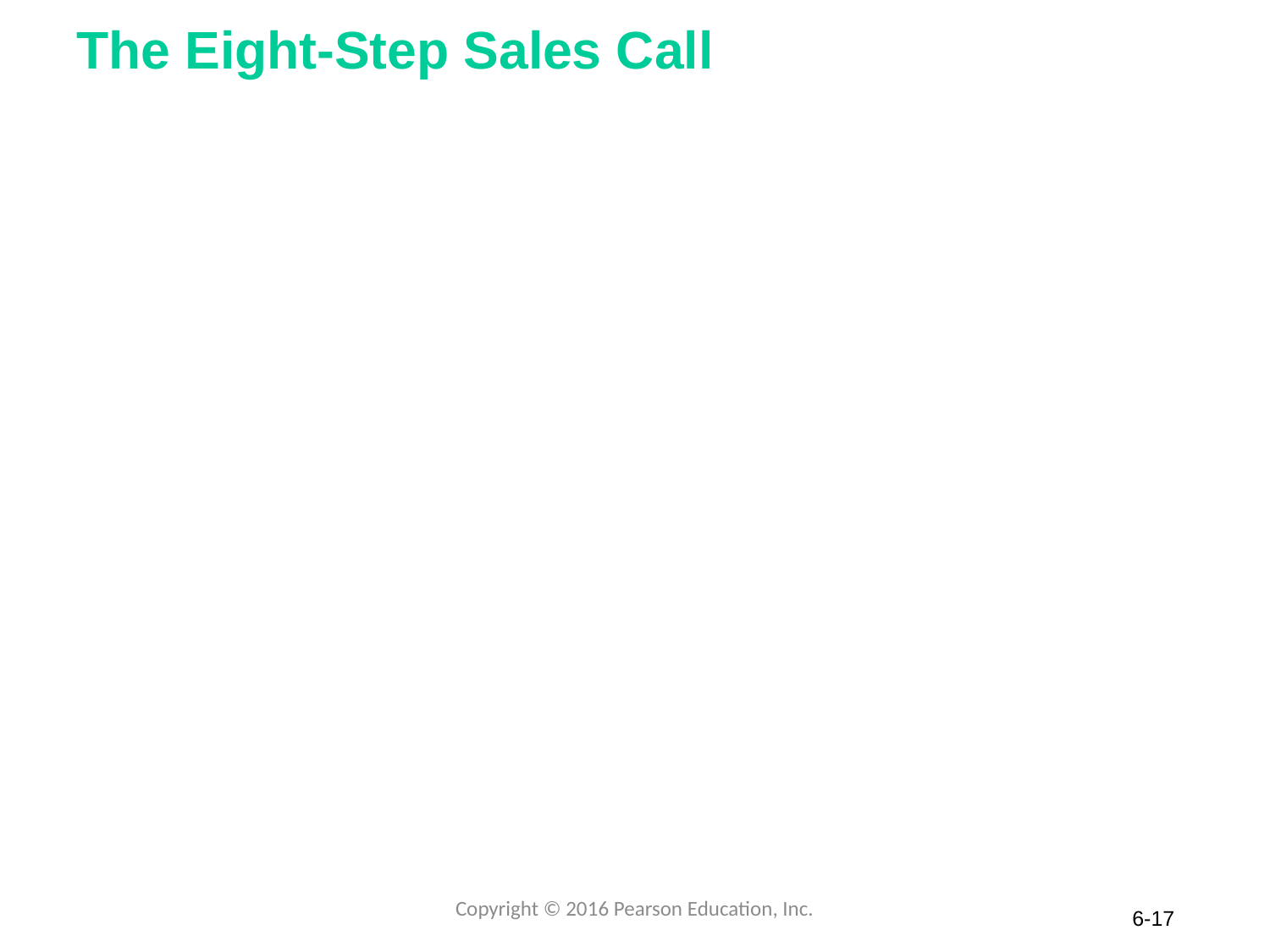

# The Eight-Step Sales Call

Copyright © 2016 Pearson Education, Inc.